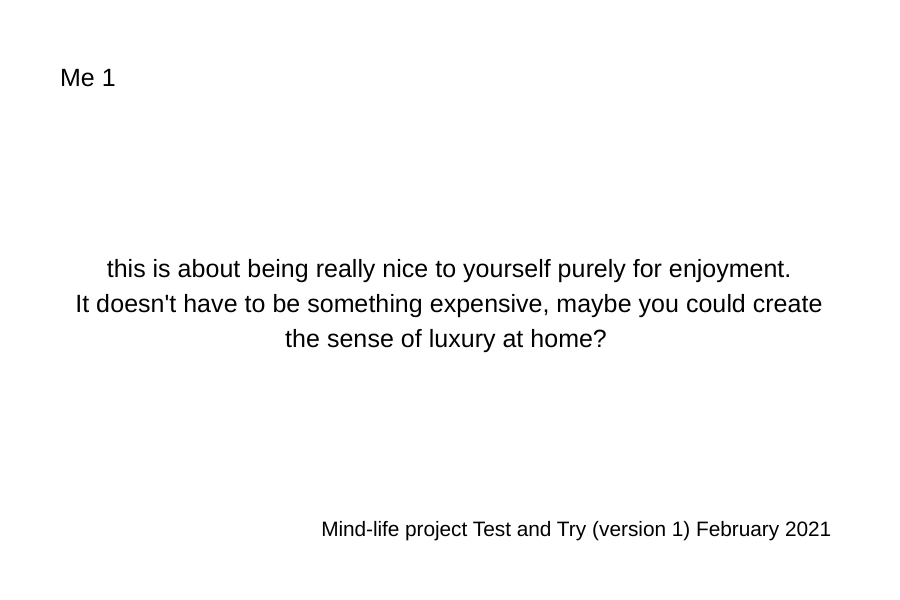

Me 1
this is about being really nice to yourself purely for enjoyment.
It doesn't have to be something expensive, maybe you could create the sense of luxury at home?
Mind-life project Test and Try (version 1) February 2021